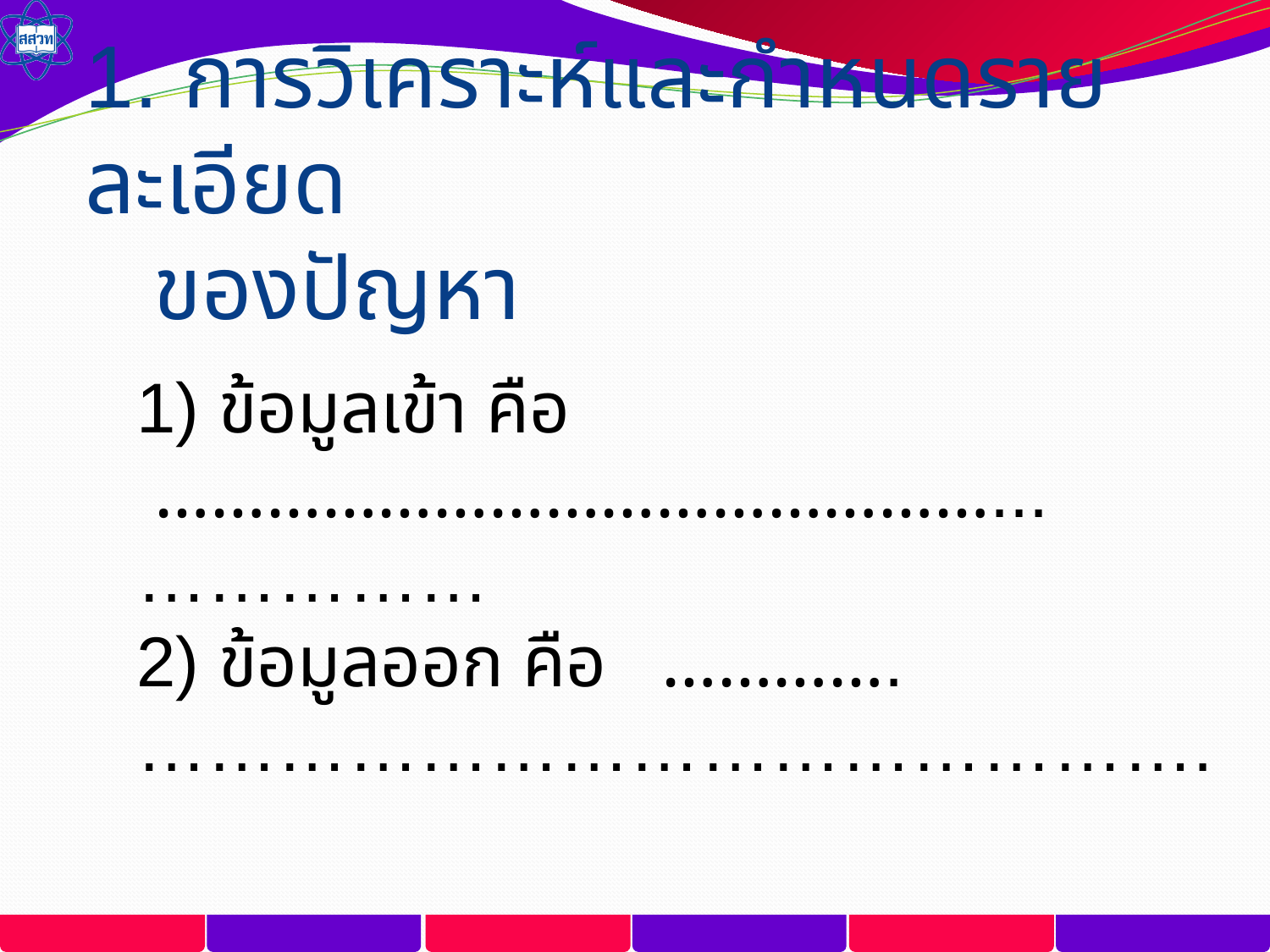

# 1. การวิเคราะห์และกำหนดรายละเอียด ของปัญหา
1) ข้อมูลเข้า คือ  ………………………………………...……………
2) ข้อมูลออก คือ   ………….……………………………………….